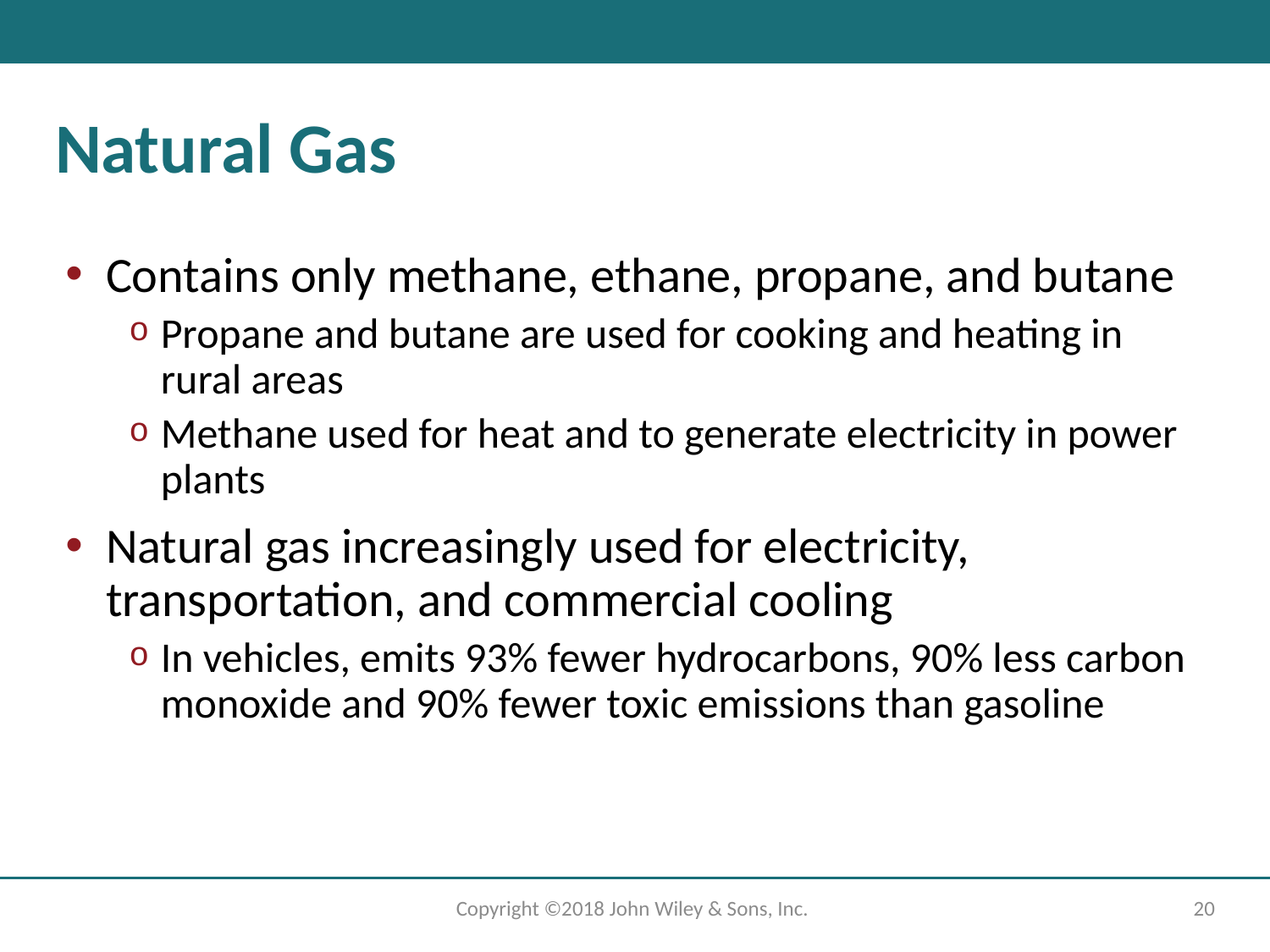

# Natural Gas
Contains only methane, ethane, propane, and butane
Propane and butane are used for cooking and heating in rural areas
Methane used for heat and to generate electricity in power plants
Natural gas increasingly used for electricity, transportation, and commercial cooling
In vehicles, emits 93% fewer hydrocarbons, 90% less carbon monoxide and 90% fewer toxic emissions than gasoline
Copyright ©2018 John Wiley & Sons, Inc.
20